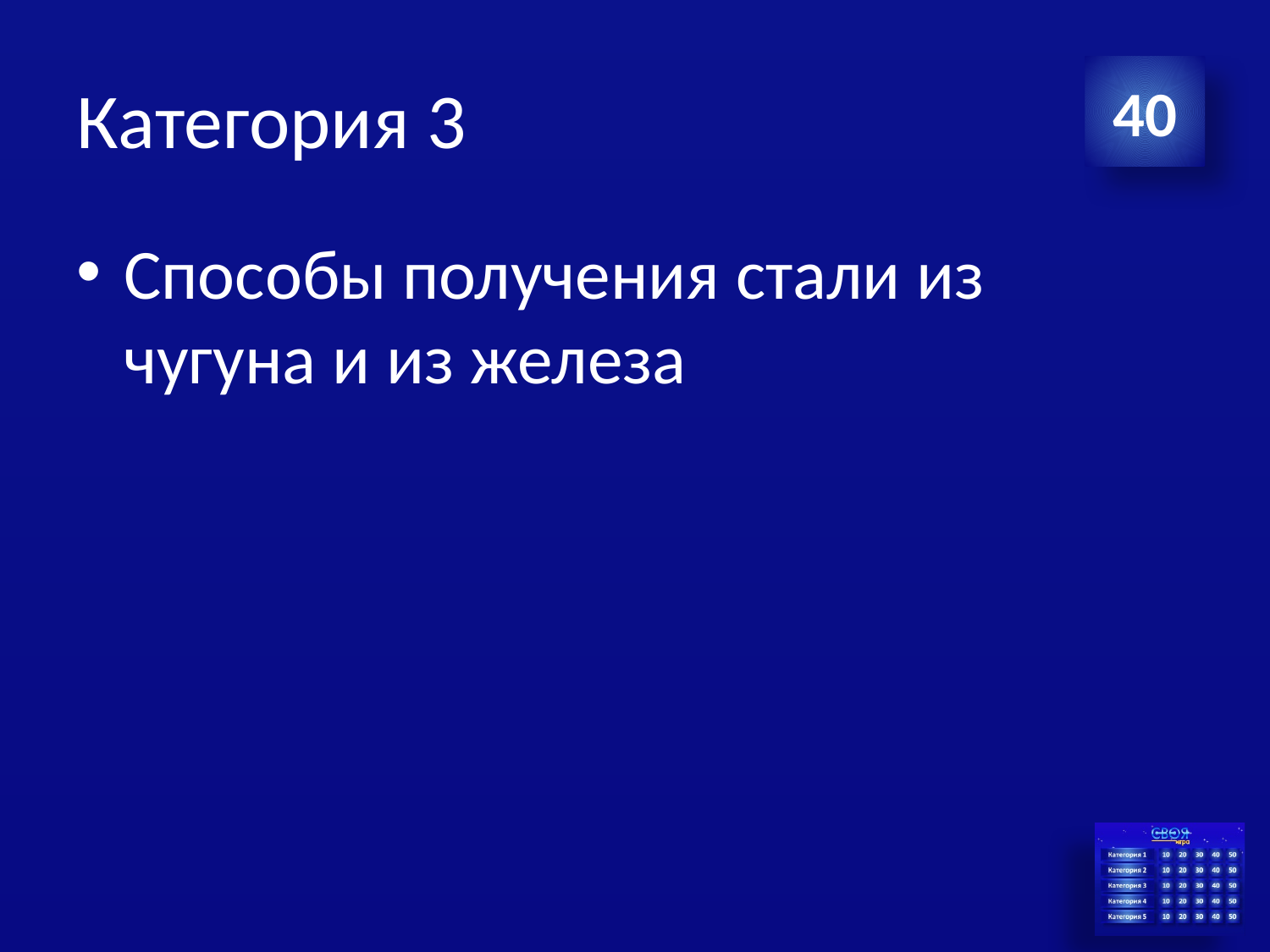

# Категория 3
40
Способы получения стали из чугуна и из железа